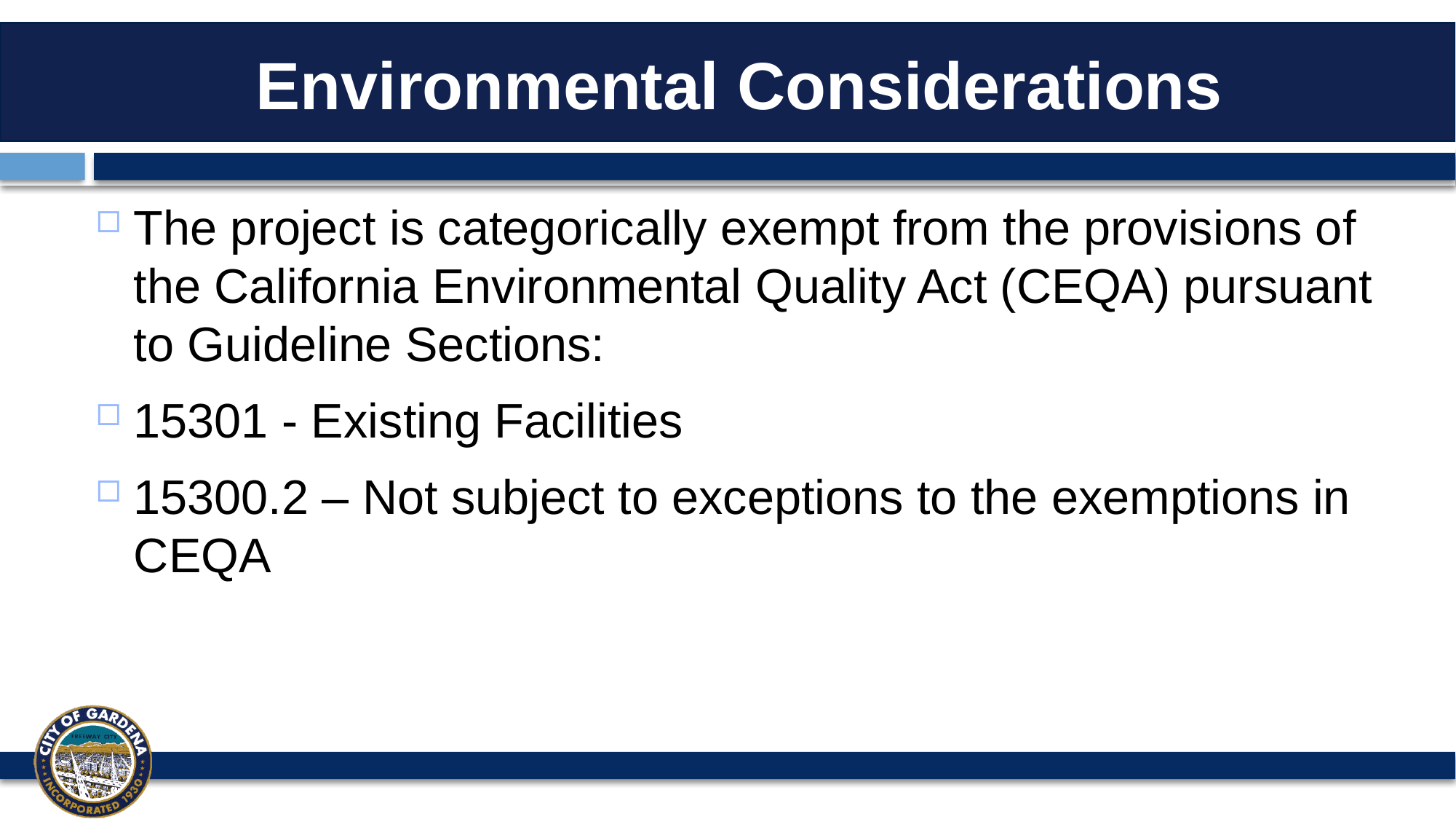

# Environmental Considerations
The project is categorically exempt from the provisions of the California Environmental Quality Act (CEQA) pursuant to Guideline Sections:
15301 - Existing Facilities
15300.2 – Not subject to exceptions to the exemptions in CEQA